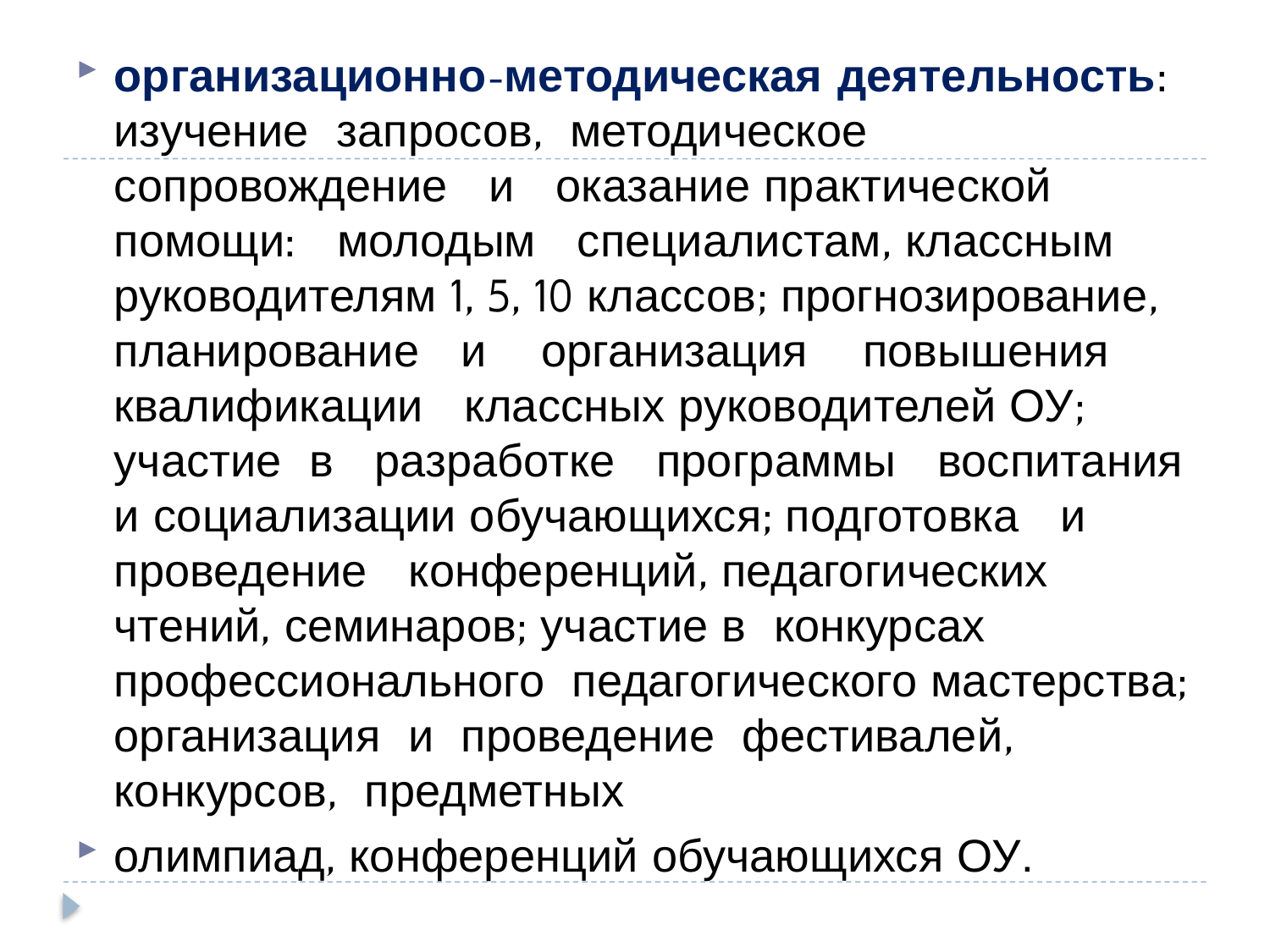

организационно-методическая деятельность: изучение  запросов,  методическое  сопровождение   и   оказание практической    помощи:   молодым   специалистам, классным руководителям 1, 5, 10 классов; прогнозирование,   планирование   и    организация    повышения квалификации   классных руководителей ОУ; участие  в   разработке   программы   воспитания и социализации обучающихся; подготовка   и   проведение   конференций, педагогических  чтений, семинаров; участие в  конкурсах  профессионального  педагогического мастерства; организация  и  проведение  фестивалей,  конкурсов,  предметных
олимпиад, конференций обучающихся ОУ.